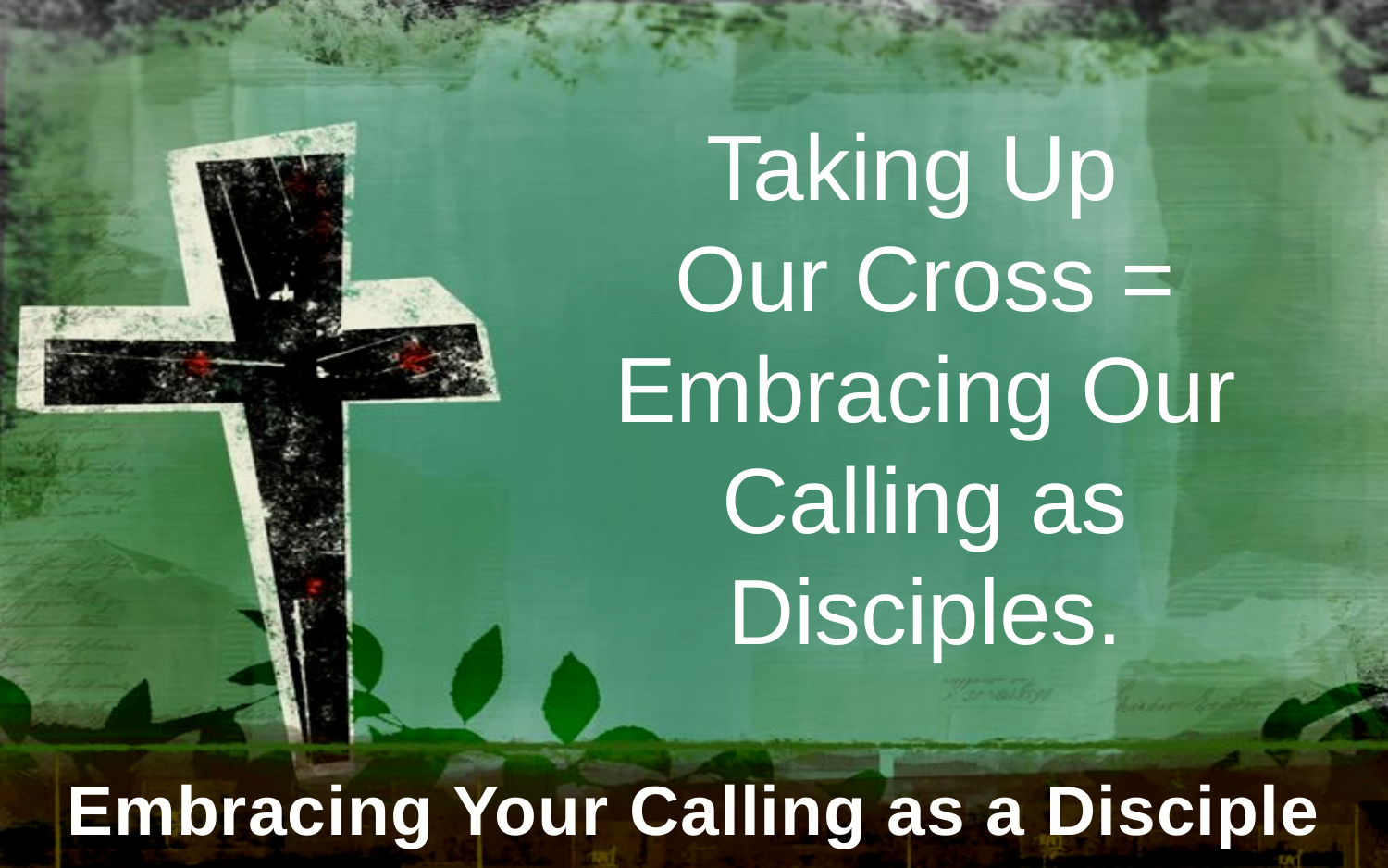

Taking Up
Our Cross =
Embracing Our Calling as Disciples.
Embracing Your Calling as a Disciple